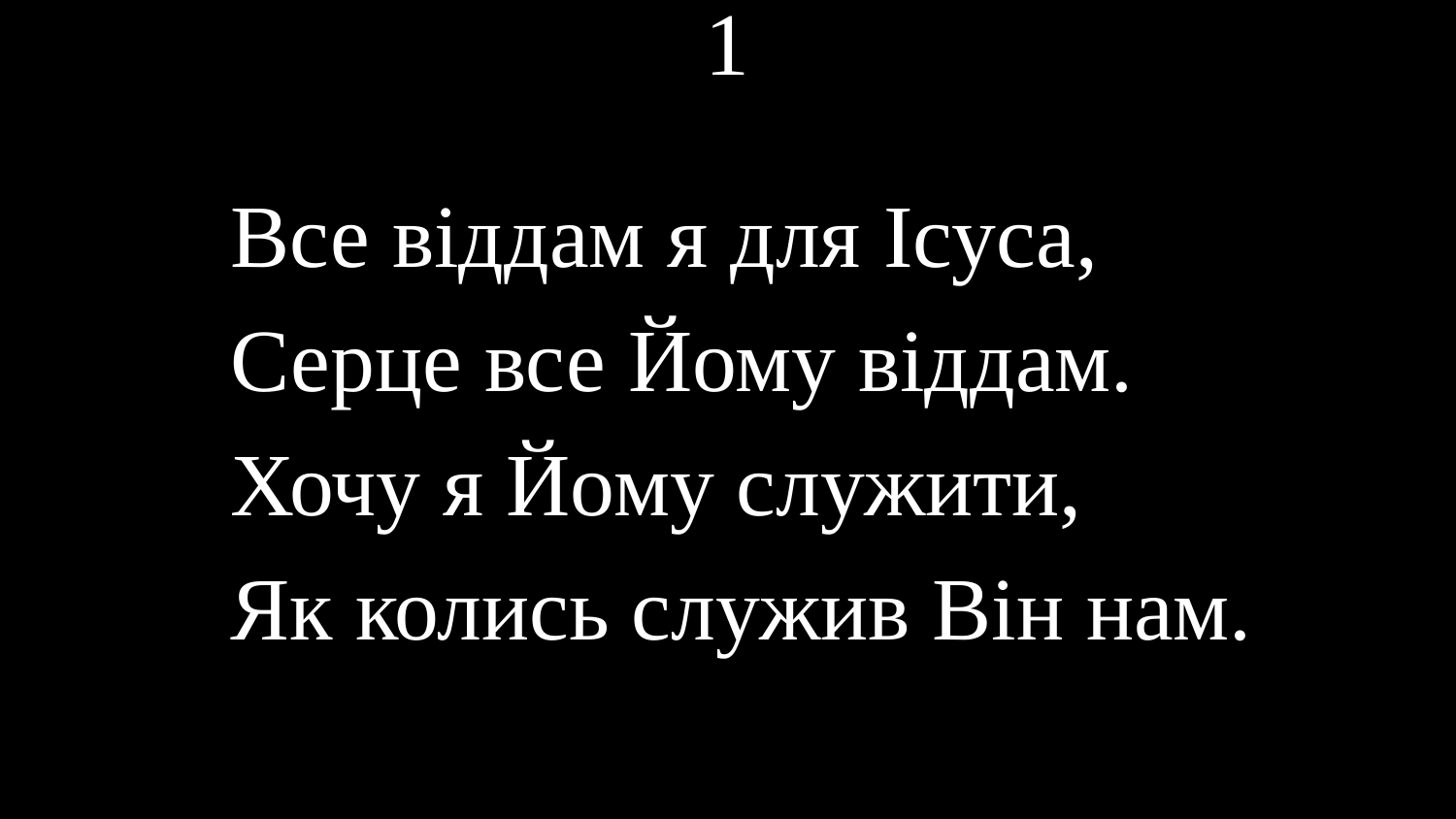

# 1
Все віддам я для Ісуса,
Серце все Йому віддам.
Хочу я Йому служити,
Як колись служив Він нам.